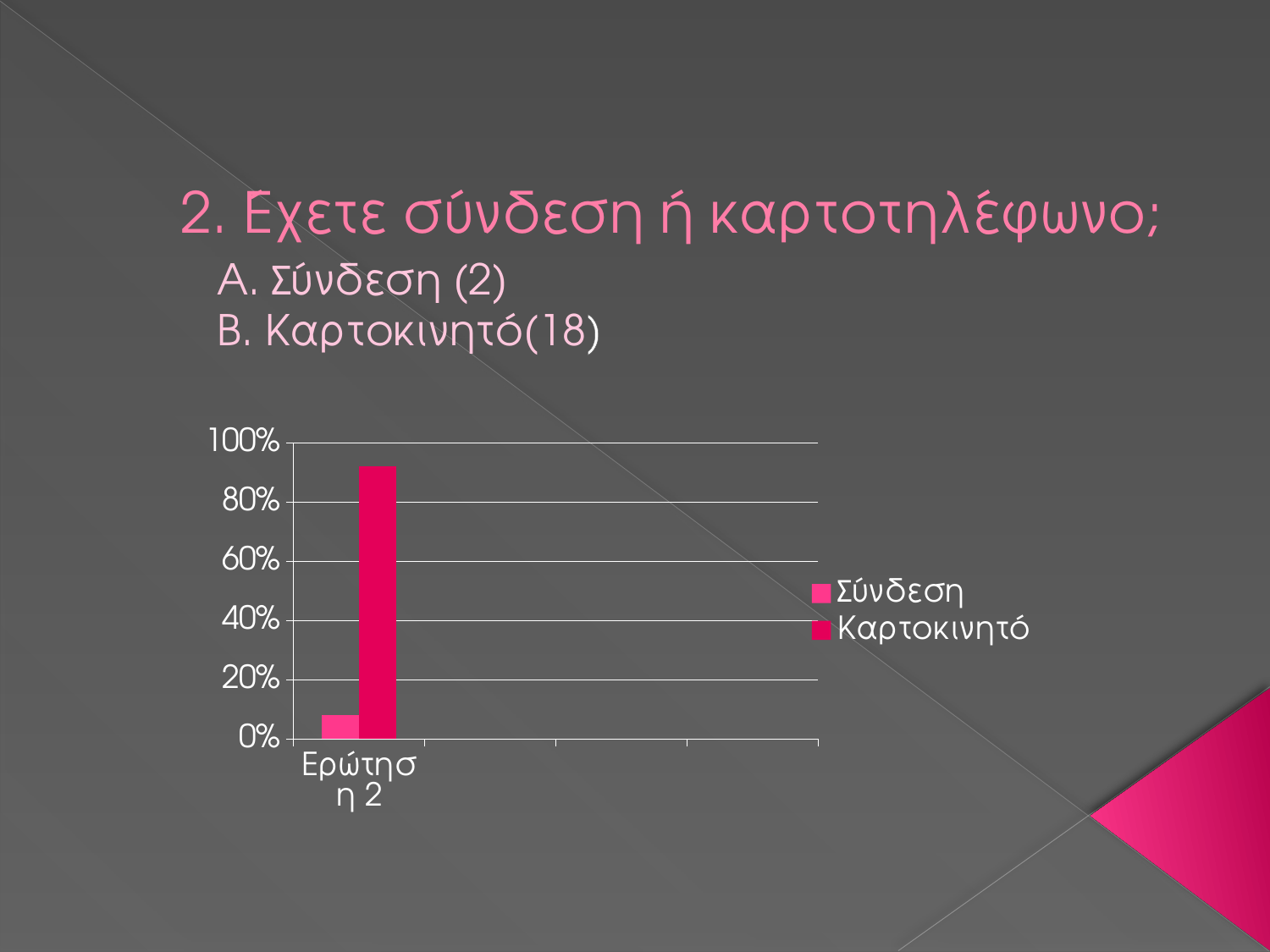

# 2. Έχετε σύνδεση ή καρτοτηλέφωνο;
Α. Σύνδεση (2)
Β. Καρτοκινητό(18)

### Chart

| Category | Σύνδεση | Καρτοκινητό |
|---|---|---|
| Ερώτηση 2 | 0.08000000000000004 | 0.92 |